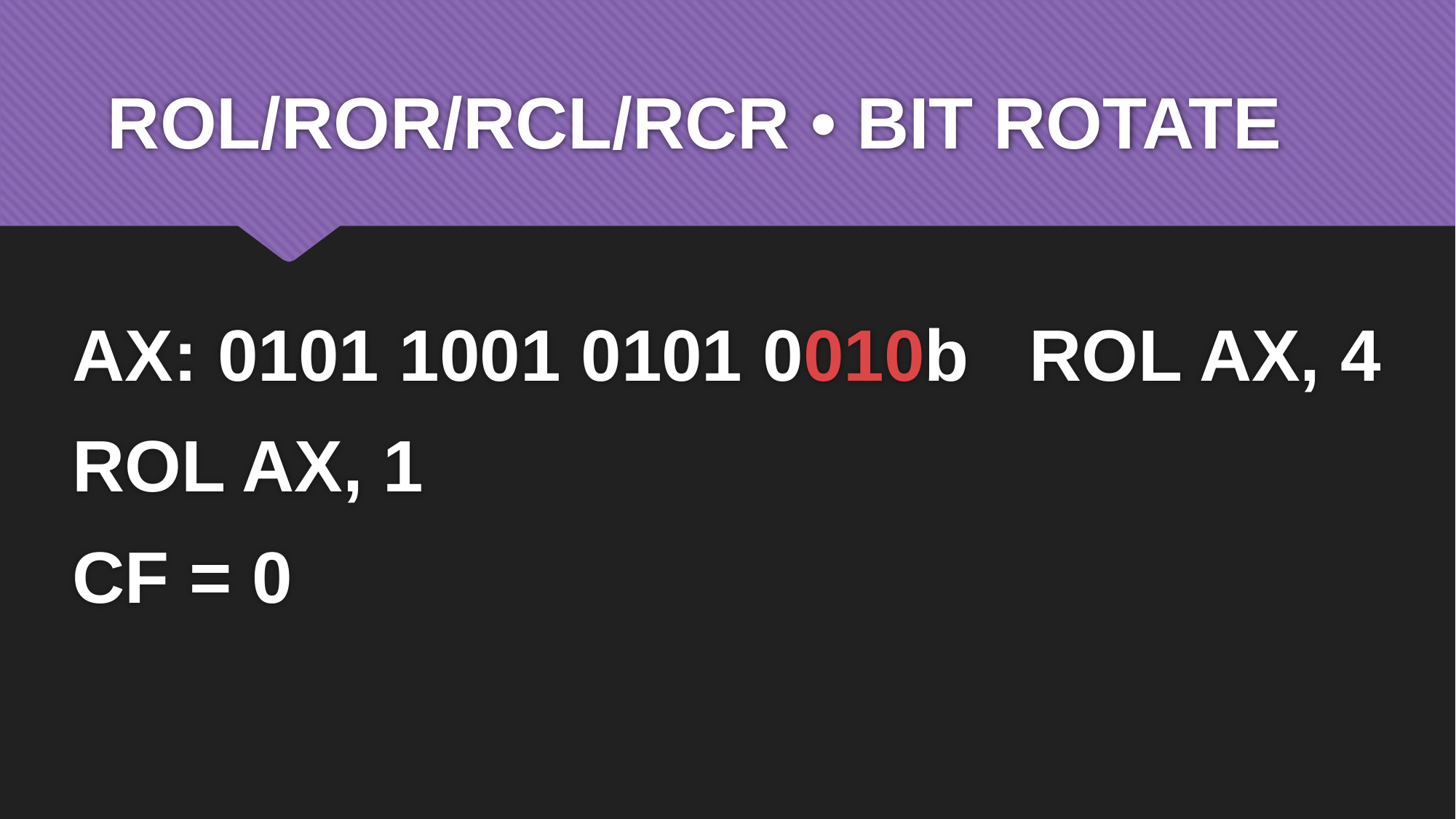

# ROL/ROR/RCL/RCR • BIT ROTATE
AX: 0101 1001 0101 0010b   ROL AX, 4
ROL AX, 1
CF = 0